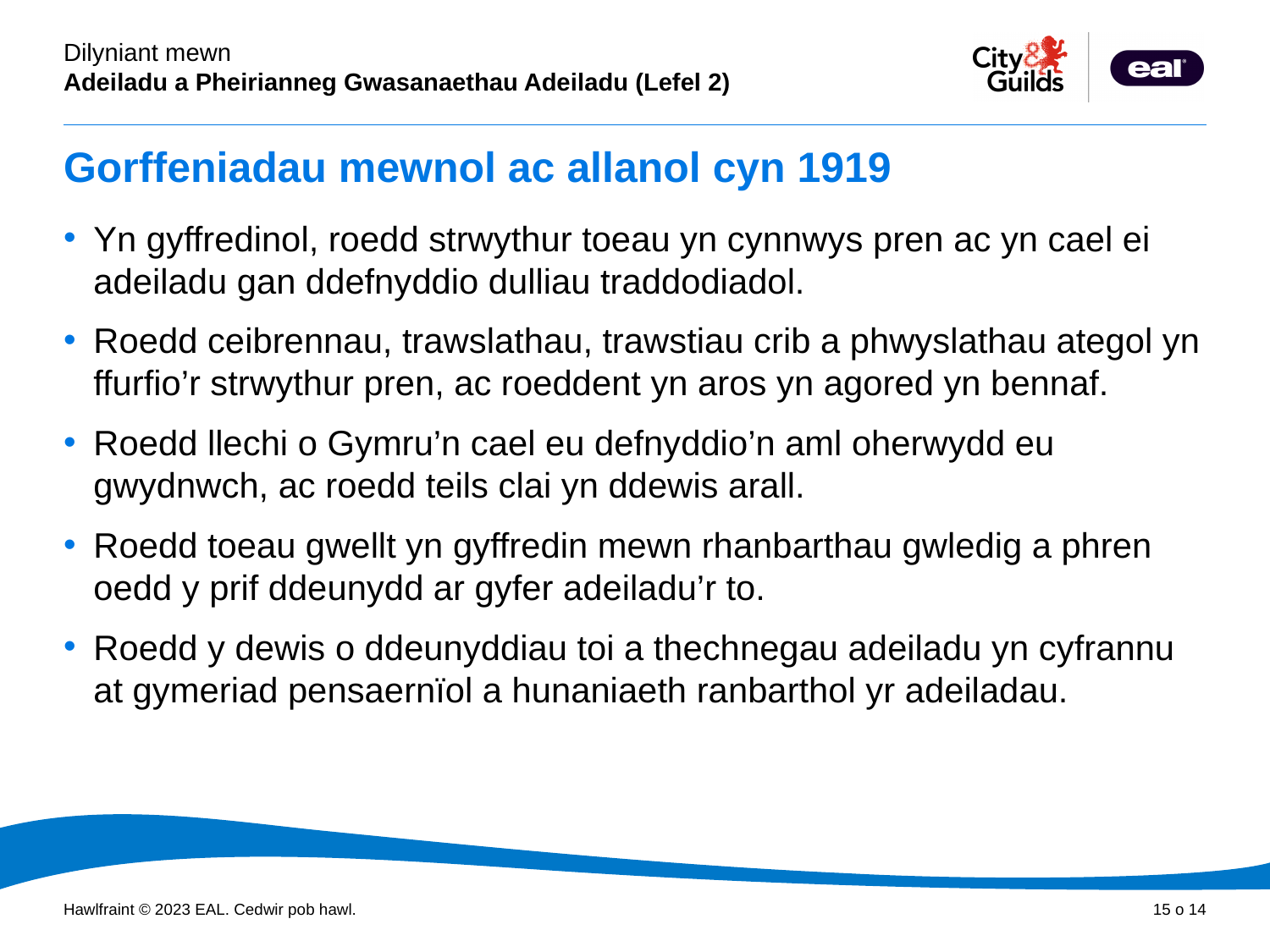

Gorffeniadau mewnol ac allanol cyn 1919
Yn gyffredinol, roedd strwythur toeau yn cynnwys pren ac yn cael ei adeiladu gan ddefnyddio dulliau traddodiadol.
Roedd ceibrennau, trawslathau, trawstiau crib a phwyslathau ategol yn ffurfio’r strwythur pren, ac roeddent yn aros yn agored yn bennaf.
Roedd llechi o Gymru’n cael eu defnyddio’n aml oherwydd eu gwydnwch, ac roedd teils clai yn ddewis arall.
Roedd toeau gwellt yn gyffredin mewn rhanbarthau gwledig a phren oedd y prif ddeunydd ar gyfer adeiladu’r to.
Roedd y dewis o ddeunyddiau toi a thechnegau adeiladu yn cyfrannu at gymeriad pensaernïol a hunaniaeth ranbarthol yr adeiladau.